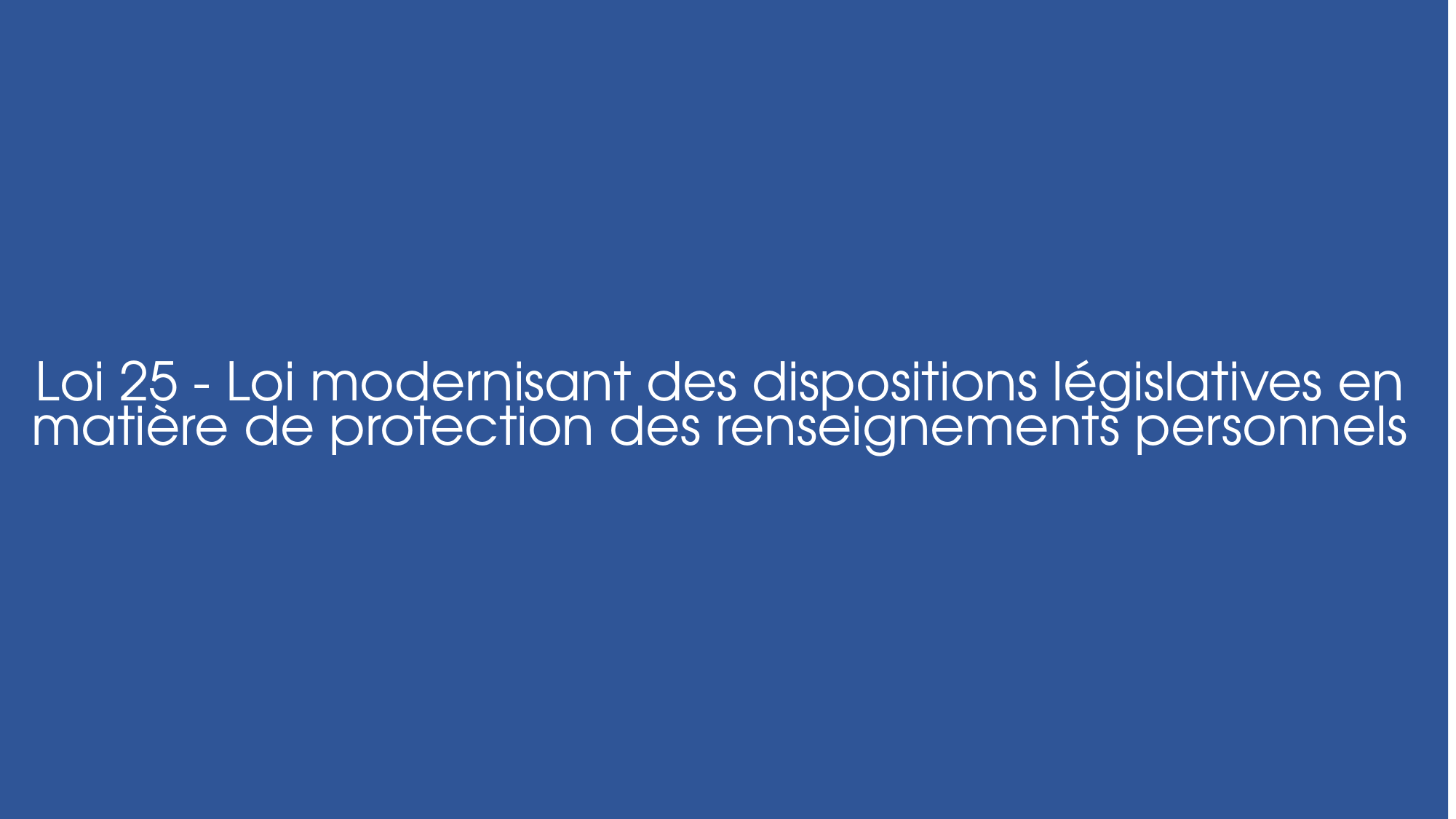

# Loi 25 - Loi modernisant des dispositions législatives en matière de protection des renseignements personnels